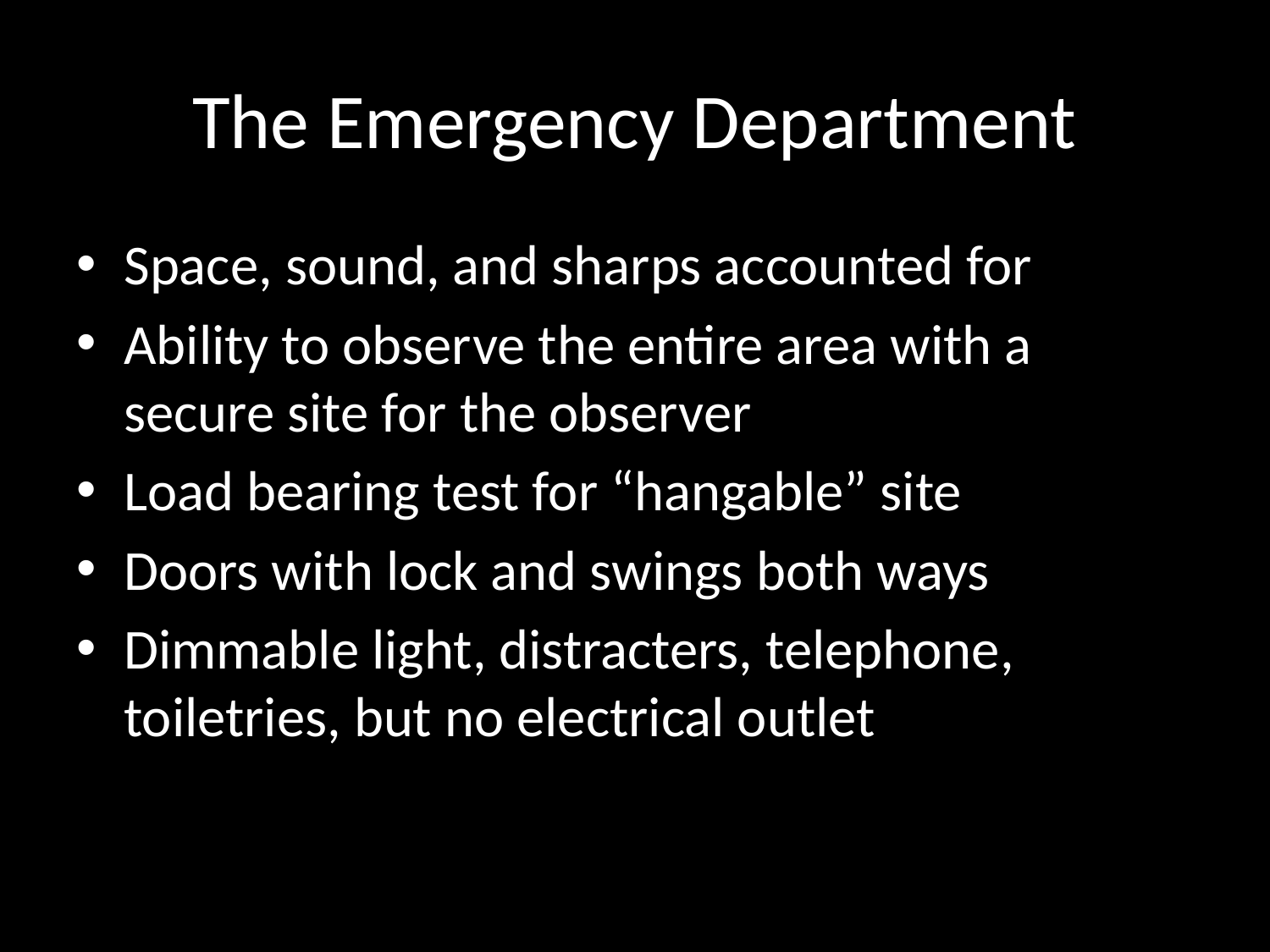

# The Emergency Department
Space, sound, and sharps accounted for
Ability to observe the entire area with a secure site for the observer
Load bearing test for “hangable” site
Doors with lock and swings both ways
Dimmable light, distracters, telephone, toiletries, but no electrical outlet